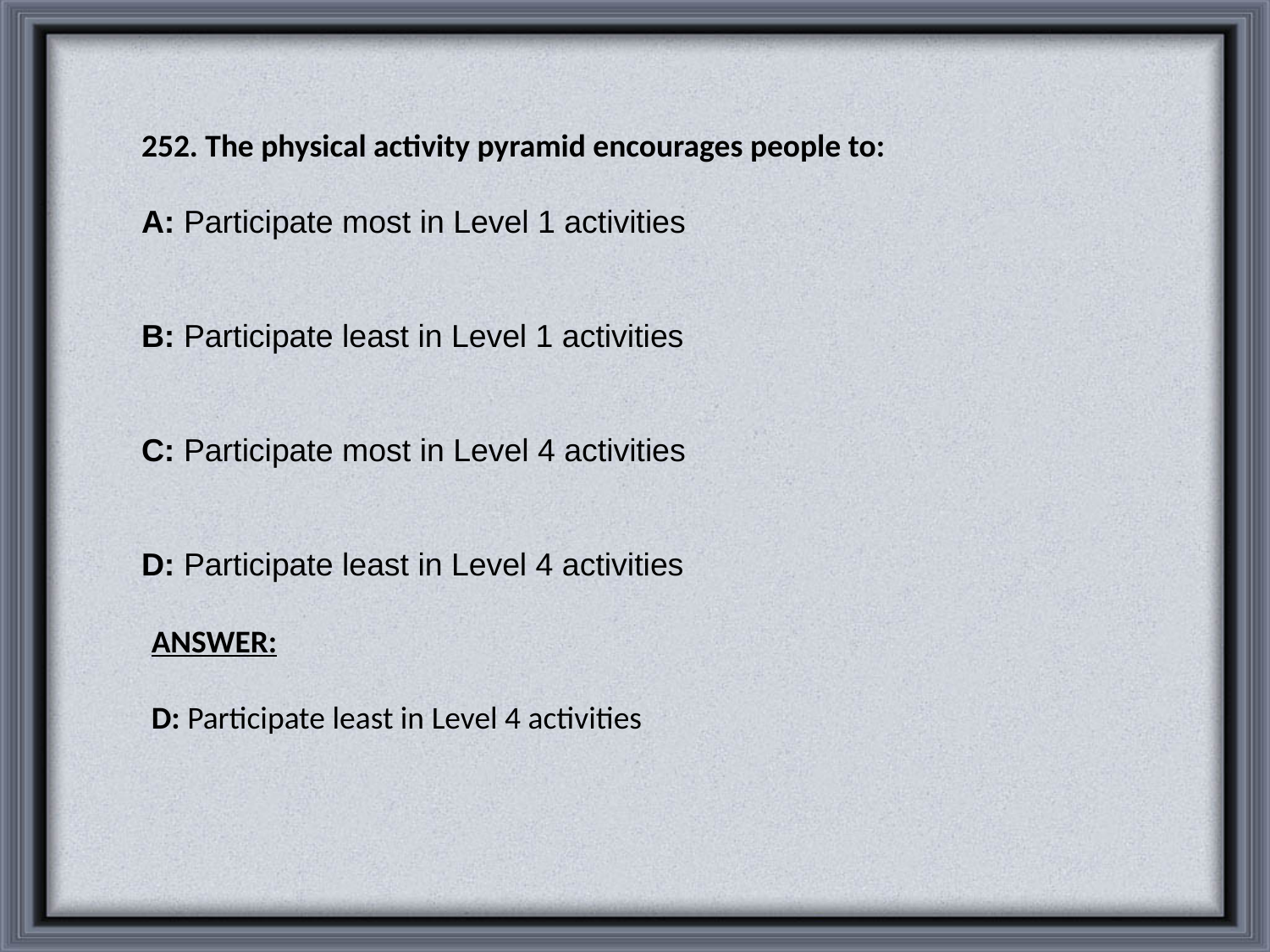

252. The physical activity pyramid encourages people to:

A: Participate most in Level 1 activities

B: Participate least in Level 1 activities

C: Participate most in Level 4 activities

D: Participate least in Level 4 activities

ANSWER:

D: Participate least in Level 4 activities